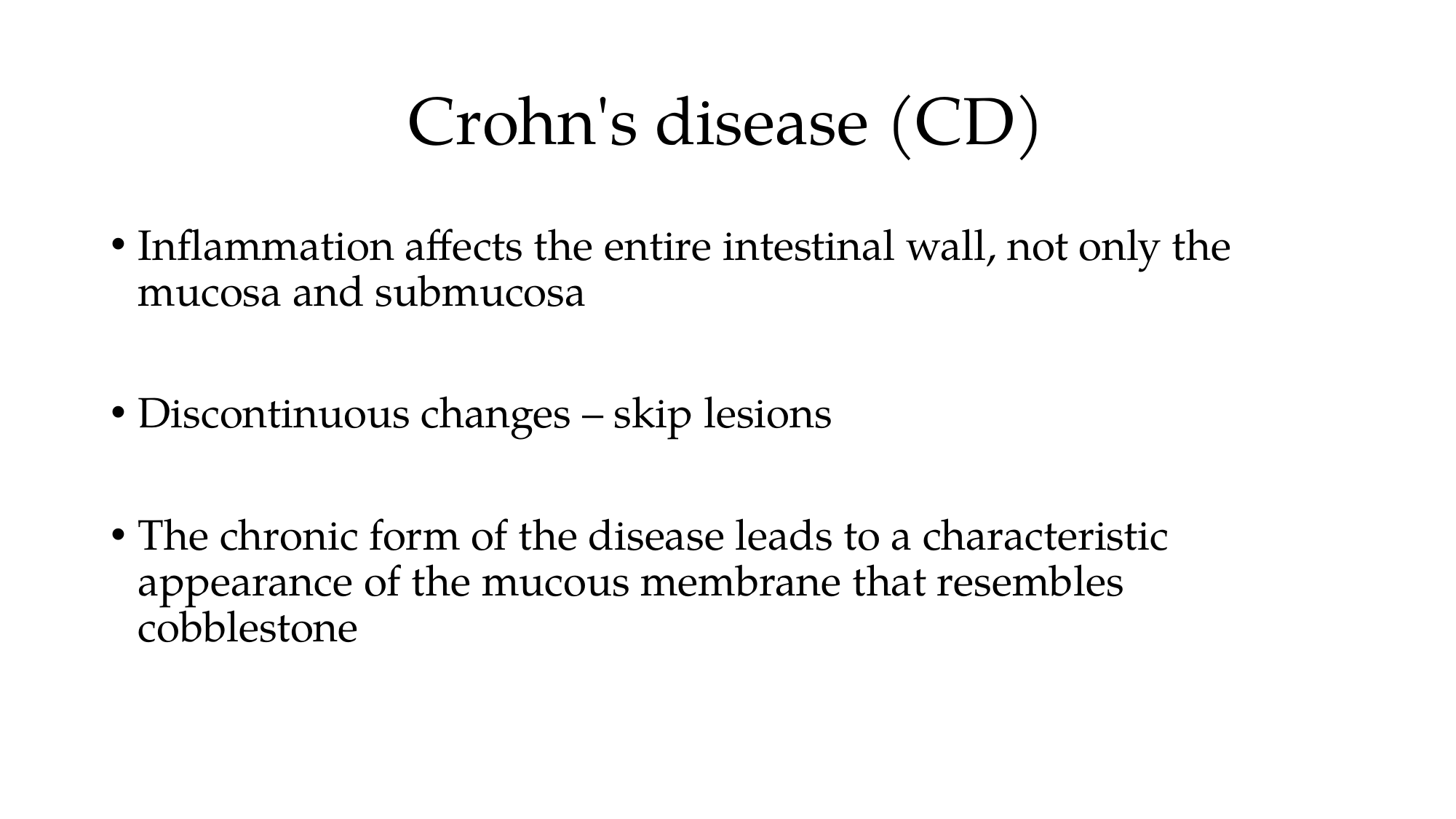

# Crohn's disease (CD)
Inflammation affects the entire intestinal wall, not only the mucosa and submucosa

Discontinuous changes – skip lesions

The chronic form of the disease leads to a characteristic appearance of the mucous membrane that resembles cobblestone